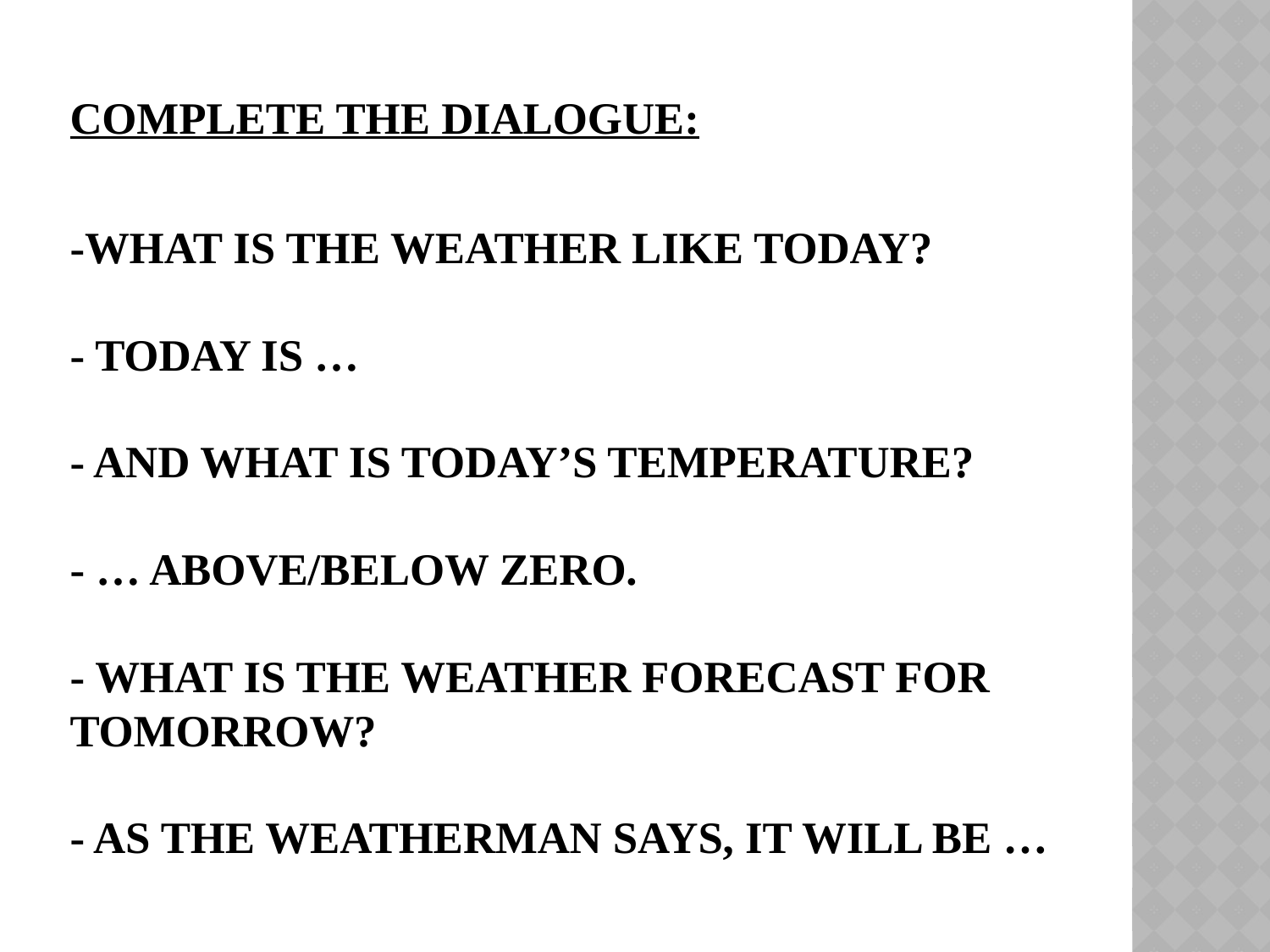

# Complete the dialogue: -What is the weather like today? - Today is … - And what is today’s temperature? - … above/below zero. - What is the weather forecast for tomorrow? - As the weatherman says, it will be …